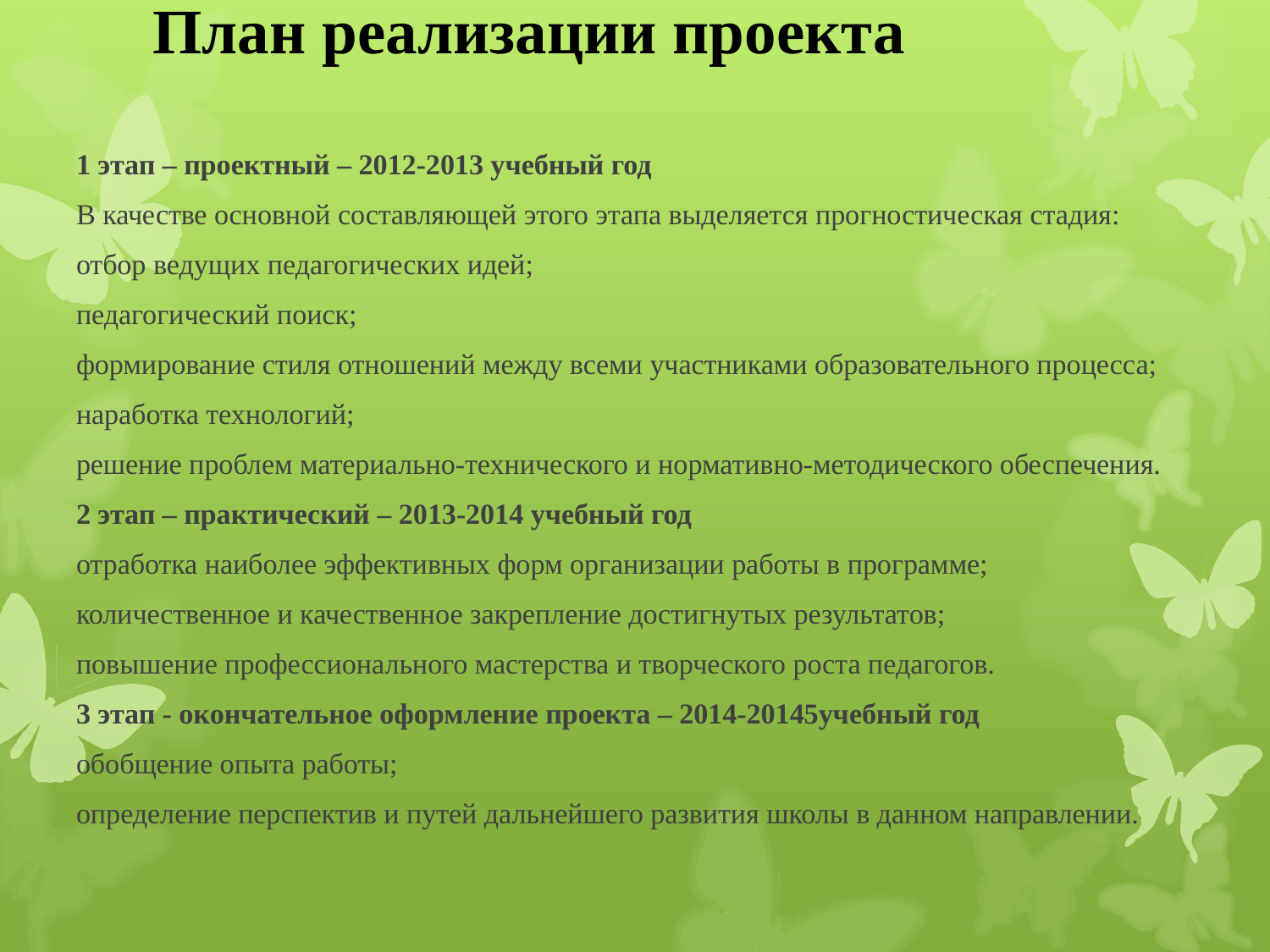

# План реализации проекта
1 этап – проектный – 2012-2013 учебный год
В качестве основной составляющей этого этапа выделяется прогностическая стадия:
отбор ведущих педагогических идей;
педагогический поиск;
формирование стиля отношений между всеми участниками образовательного процесса;
наработка технологий;
решение проблем материально-технического и нормативно-методического обеспечения.
2 этап – практический – 2013-2014 учебный год
отработка наиболее эффективных форм организации работы в программе;
количественное и качественное закрепление достигнутых результатов;
повышение профессионального мастерства и творческого роста педагогов.
3 этап - окончательное оформление проекта – 2014-20145учебный год
обобщение опыта работы;
определение перспектив и путей дальнейшего развития школы в данном направлении.